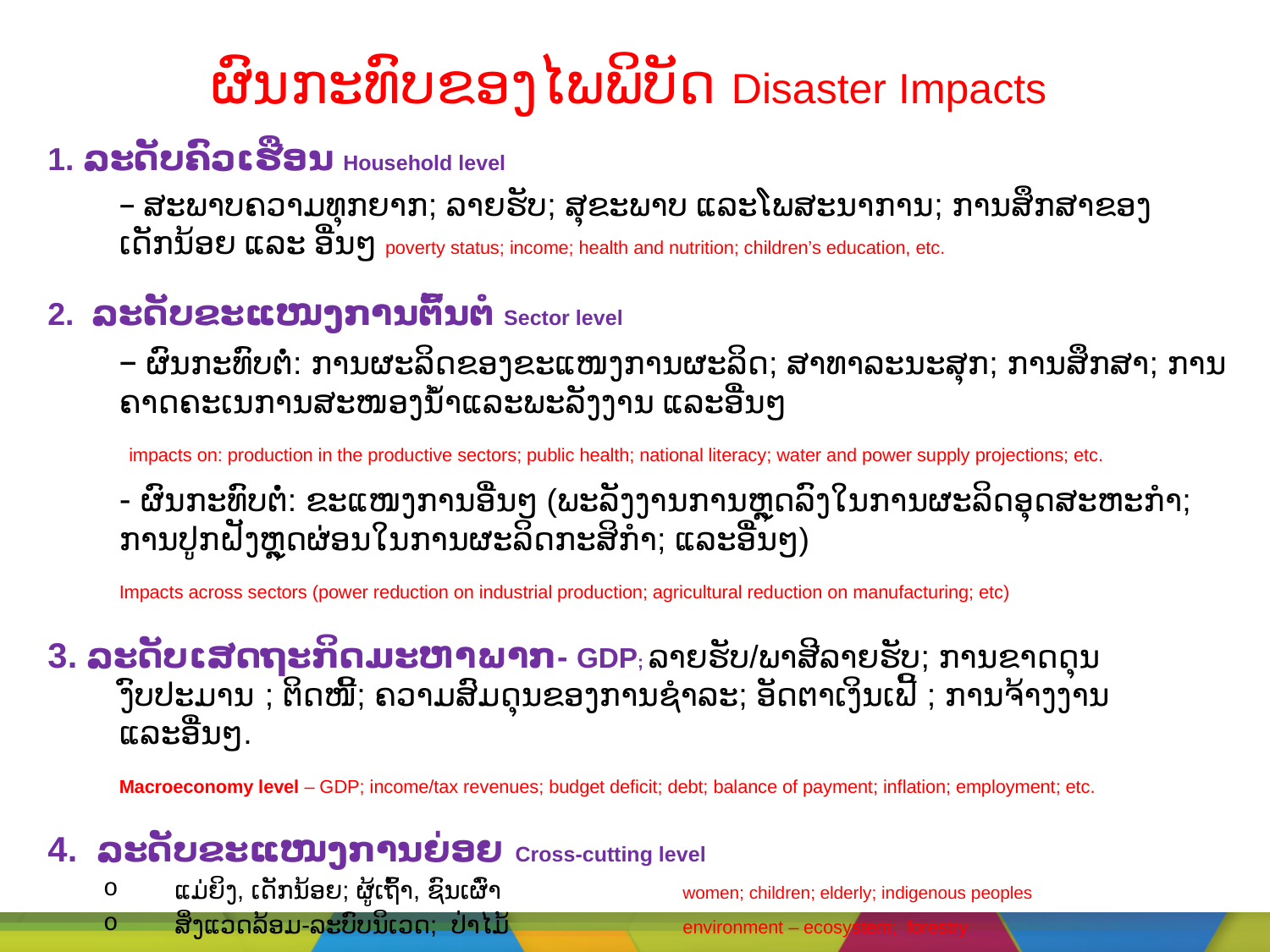

# ຜົນກະທົບຂອງໄພພິບັດ Disaster Impacts
1. ລະດັບຄົວເຮືອນ Household level
	– ສະພາບຄວາມທຸກຍາກ; ລາຍຮັບ; ສຸຂະພາບ ແລະໂພສະນາການ; ການສຶກສາຂອງເດັກນ້ອຍ ແລະ ອື່ນໆ poverty status; income; health and nutrition; children’s education, etc.

2.  ລະດັບຂະແໜງການຕົ້ນຕໍ Sector level
	– ຜົນກະທົບຕໍ່: ການຜະລິດຂອງຂະແໜງການຜະລິດ; ສາທາລະນະສຸກ; ການສຶກສາ; ການຄາດຄະເນການສະໜອງນໍ້າແລະພະລັງງານ ແລະອື່ນໆ
	 impacts on: production in the productive sectors; public health; national literacy; water and power supply projections; etc.
	- ຜົນກະທົບຕໍ່: ຂະແໜງການອື່ນໆ (ພະລັງງານການຫຼຸດລົງໃນການຜະລິດອຸດສະຫະກໍາ; ການປູກຝັງຫຼຸດຜ່ອນໃນການຜະລິດກະສິກໍາ; ແລະອື່ນໆ)
	Impacts across sectors (power reduction on industrial production; agricultural reduction on manufacturing; etc)

3. ລະດັບເສດຖະກິດມະຫາພາກ- GDP; ລາຍຮັບ/ພາສີລາຍຮັບ; ການຂາດດຸນງົບປະມານ ; ຕິດໜີ້; ຄວາມສົມດຸນຂອງການຊໍາລະ; ອັດຕາເງິນເຟີ້ ; ການຈ້າງງານ ແລະອື່ນໆ.
	Macroeconomy level – GDP; income/tax revenues; budget deficit; debt; balance of payment; inflation; employment; etc.

4.  ລະດັບຂະແໜງການຍ່ອຍ Cross-cutting level
ແມ່ຍິງ, ເດັກນ້ອຍ; ຜູ້ເຖົ້າ, ຊົນເຜົ່າ 		women; children; elderly; indigenous peoples
ສິ່ງແວດລ້ອມ-ລະບົບນິເວດ;  ປ່າໄມ້ 		environment – ecosystem;  forestry